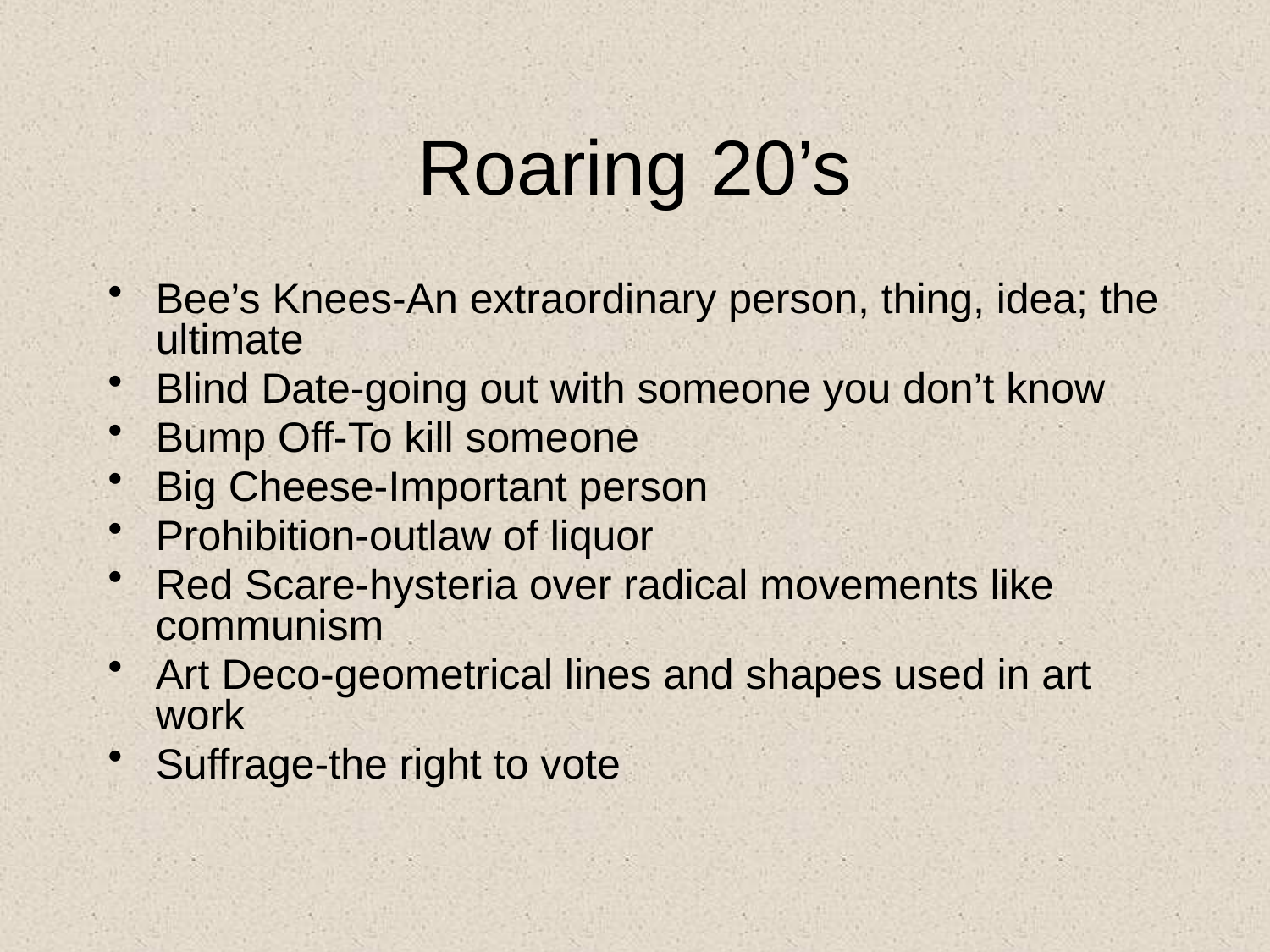

# Roaring 20’s
Bee’s Knees-An extraordinary person, thing, idea; the ultimate
Blind Date-going out with someone you don’t know
Bump Off-To kill someone
Big Cheese-Important person
Prohibition-outlaw of liquor
Red Scare-hysteria over radical movements like communism
Art Deco-geometrical lines and shapes used in art work
Suffrage-the right to vote